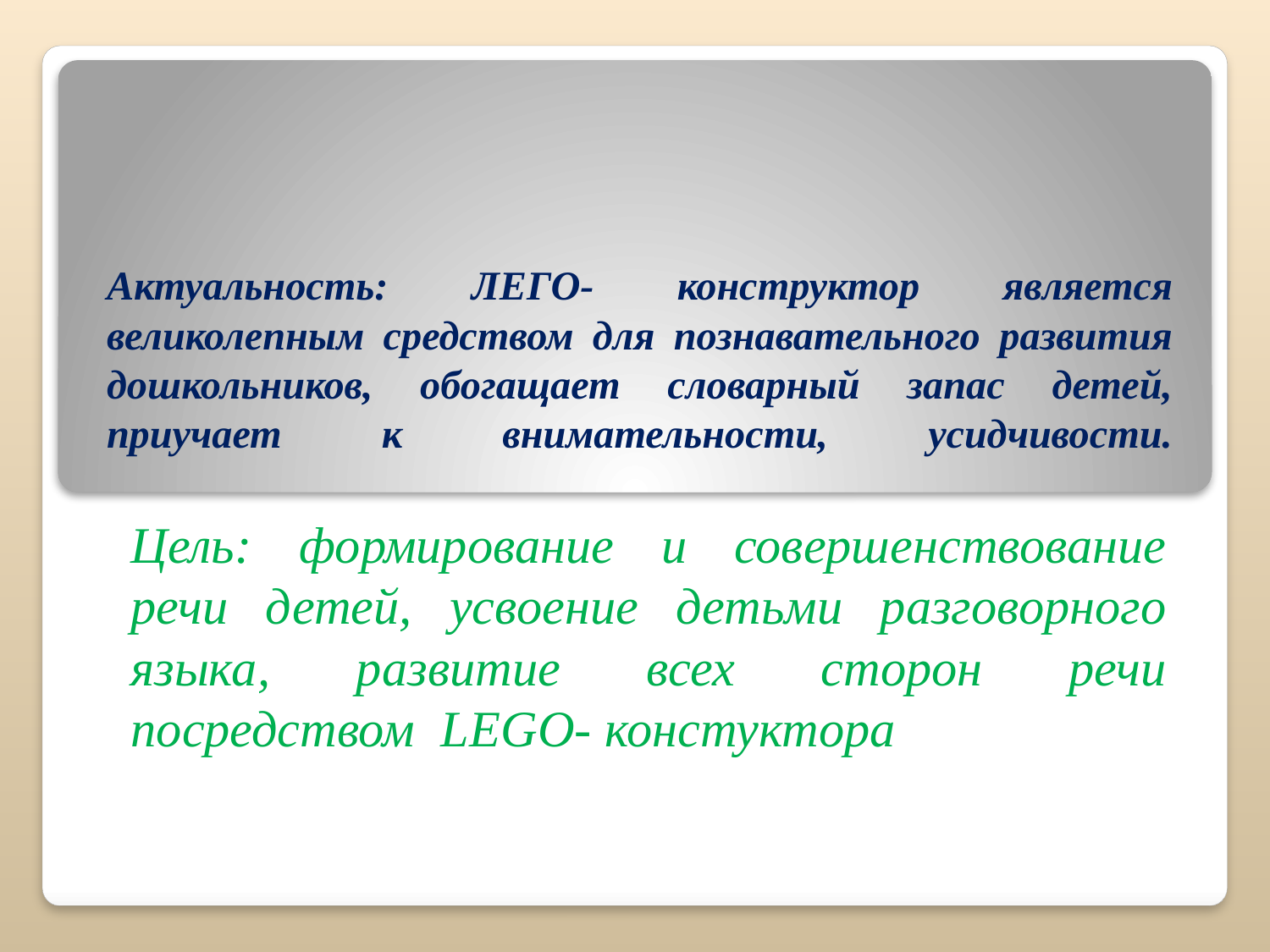

# Актуальность: ЛЕГО- конструктор является великолепным средством для познавательного развития дошкольников, обогащает словарный запас детей, приучает к внимательности, усидчивости.
Цель: формирование и совершенствование речи детей, усвоение детьми разговорного языка, развитие всех сторон речи посредством  LEGO- констуктора